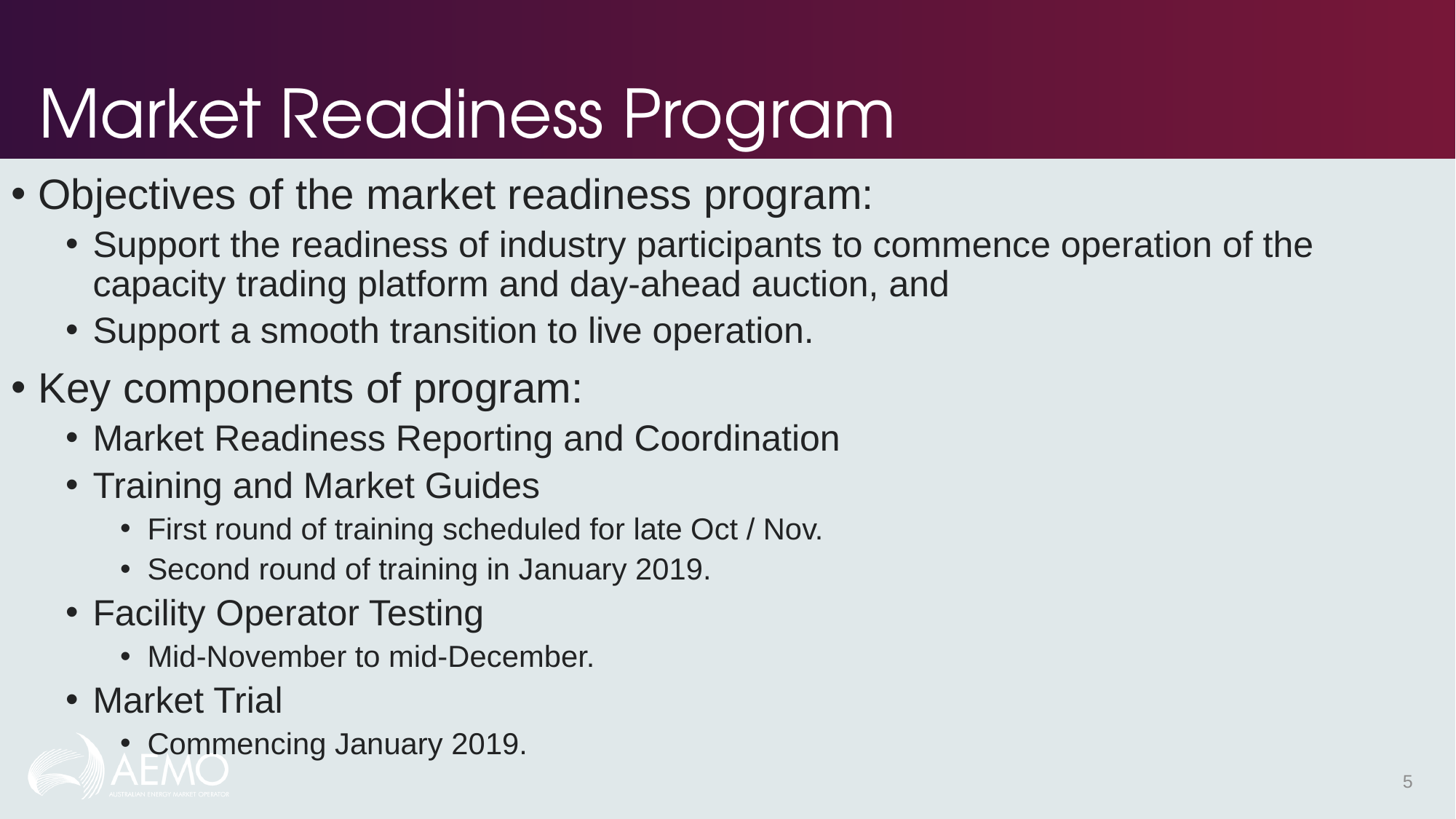

# Market Readiness Program
Objectives of the market readiness program:
Support the readiness of industry participants to commence operation of the capacity trading platform and day-ahead auction, and
Support a smooth transition to live operation.
Key components of program:
Market Readiness Reporting and Coordination
Training and Market Guides
First round of training scheduled for late Oct / Nov.
Second round of training in January 2019.
Facility Operator Testing
Mid-November to mid-December.
Market Trial
Commencing January 2019.
5